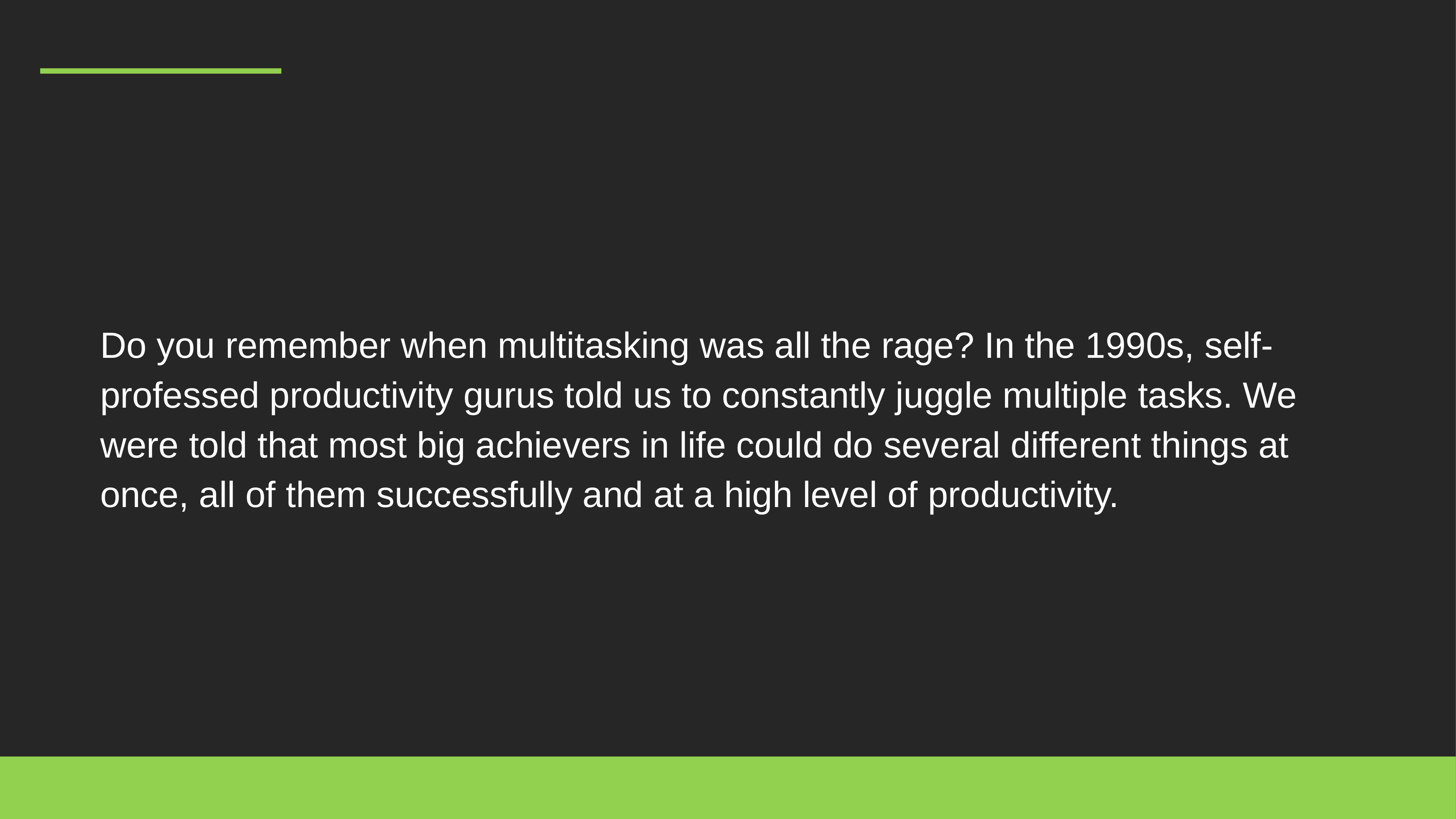

Do you remember when multitasking was all the rage? In the 1990s, self-professed productivity gurus told us to constantly juggle multiple tasks. We were told that most big achievers in life could do several different things at once, all of them successfully and at a high level of productivity.